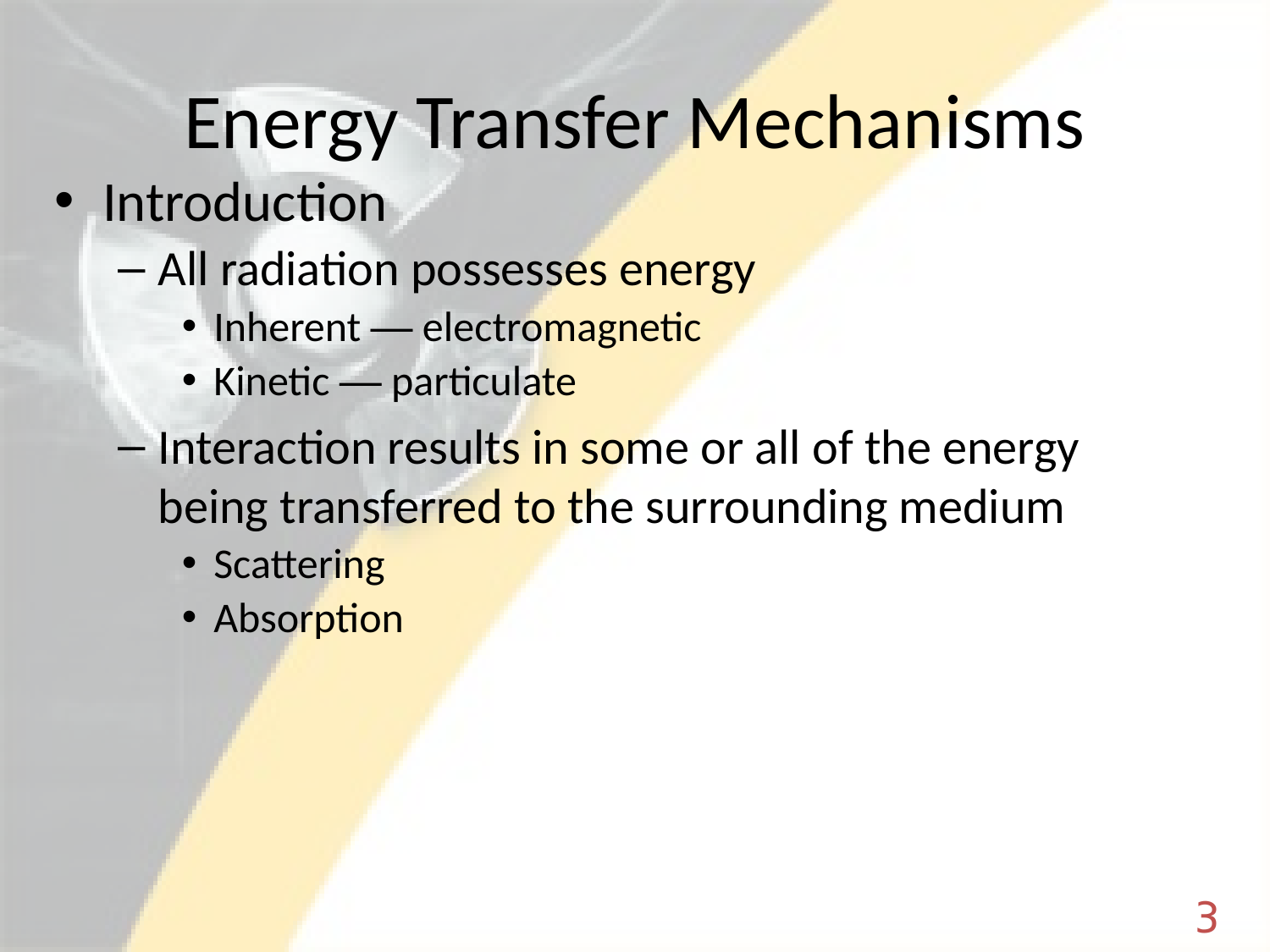

# Energy Transfer Mechanisms
Introduction
All radiation possesses energy
Inherent — electromagnetic
Kinetic — particulate
Interaction results in some or all of the energy being transferred to the surrounding medium
Scattering
Absorption